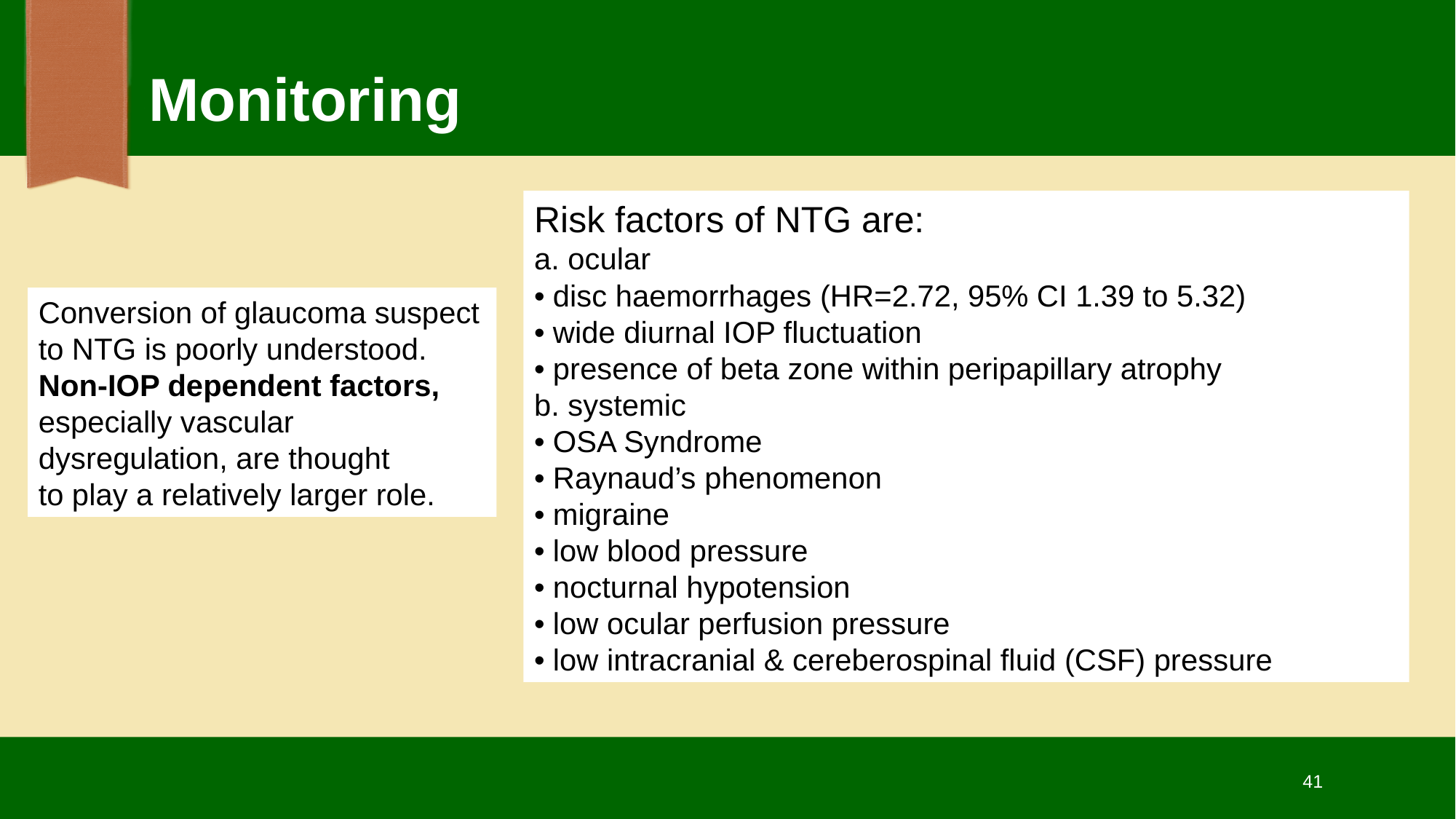

# Monitoring
Risk factors of NTG are:
a. ocular
• disc haemorrhages (HR=2.72, 95% CI 1.39 to 5.32)
• wide diurnal IOP fluctuation
• presence of beta zone within peripapillary atrophy
b. systemic
• OSA Syndrome
• Raynaud’s phenomenon
• migraine
• low blood pressure
• nocturnal hypotension
• low ocular perfusion pressure
• low intracranial & cereberospinal fluid (CSF) pressure

Conversion of glaucoma suspect to NTG is poorly understood. Non-IOP dependent factors, especially vascular dysregulation, are thought
to play a relatively larger role.
41